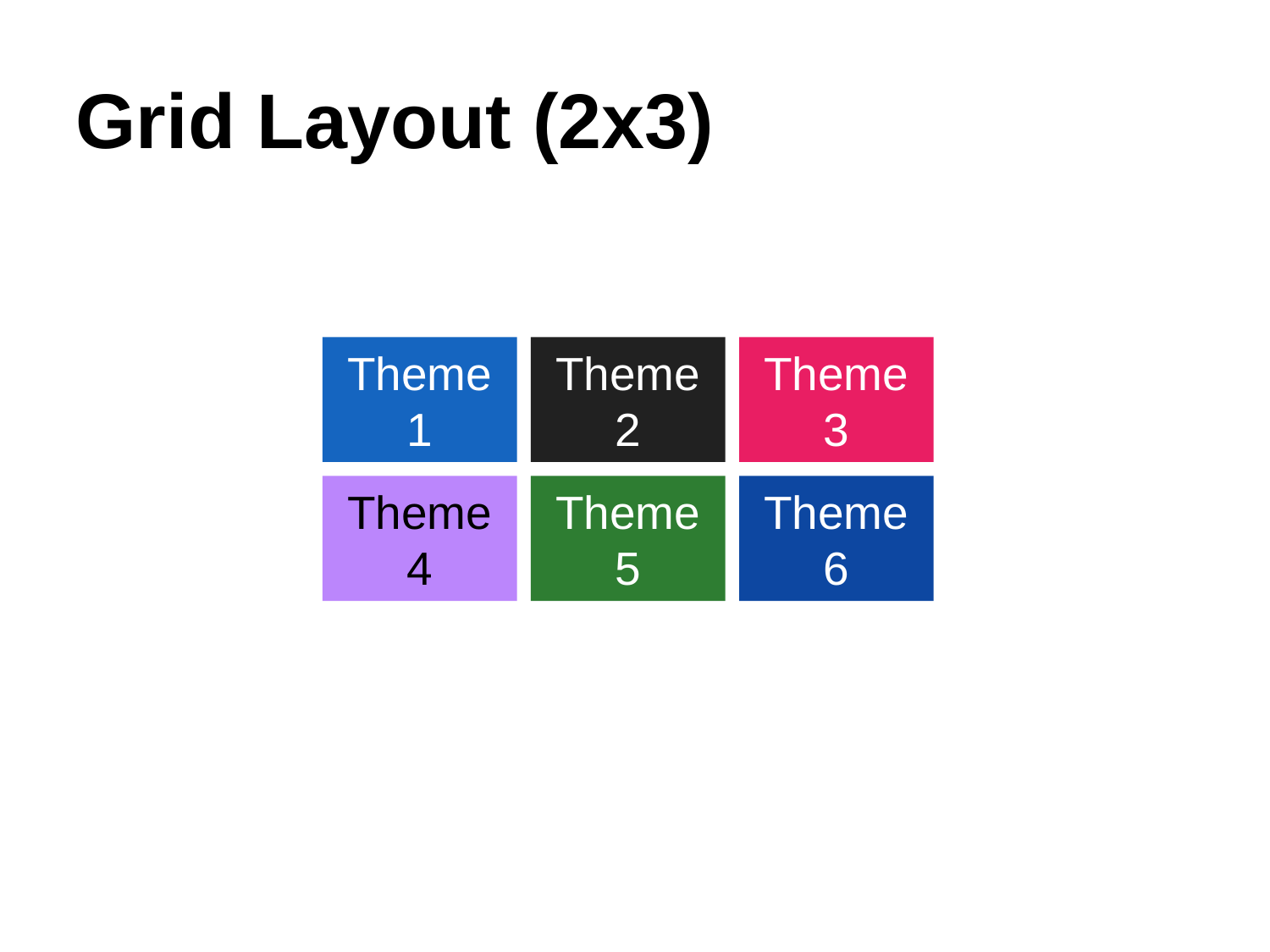

Grid Layout (2x3)
Theme 1
Theme 2
Theme 3
Theme 4
Theme 5
Theme 6